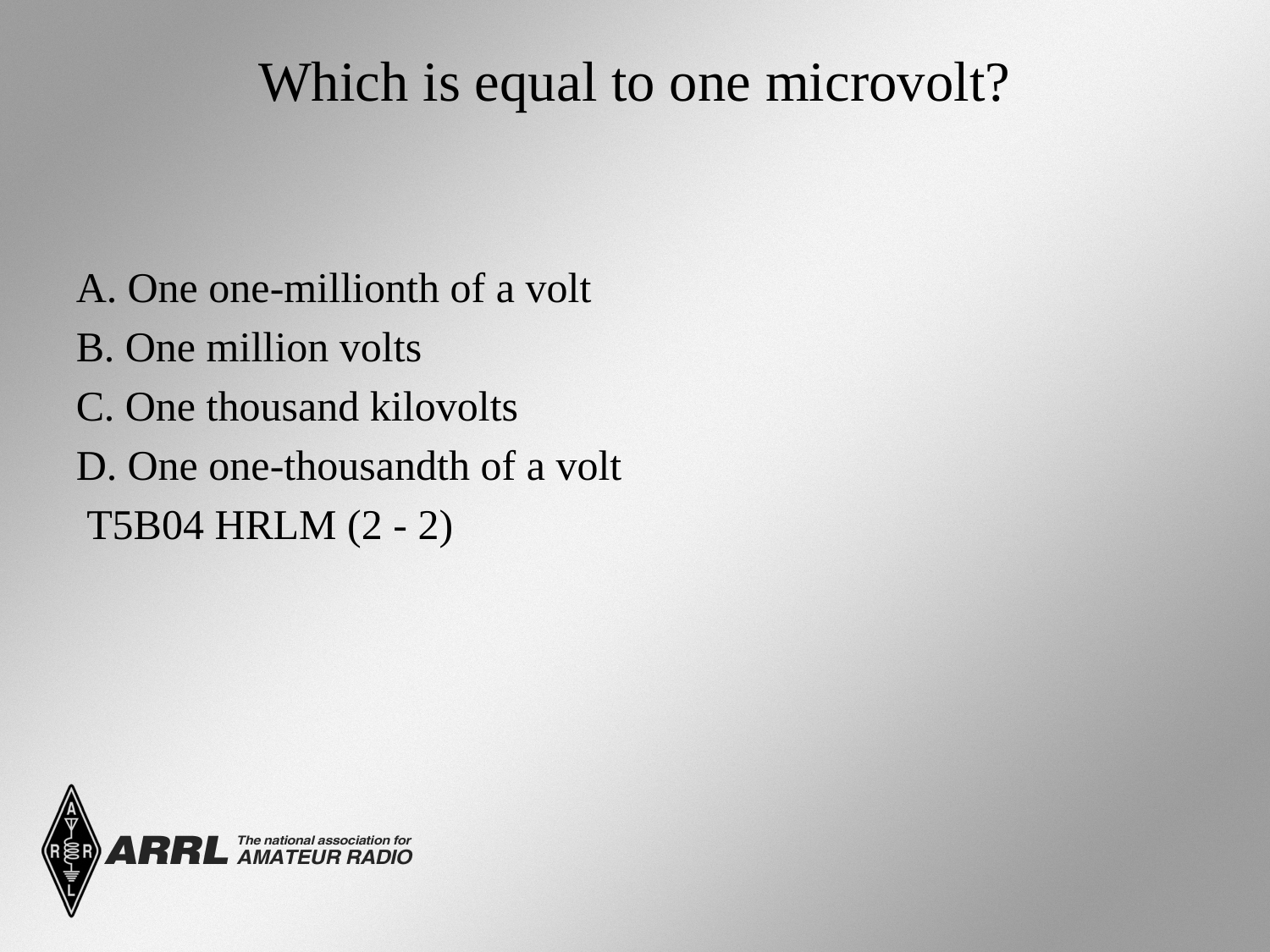

# Which is equal to one microvolt?
A. One one-millionth of a volt
B. One million volts
C. One thousand kilovolts
D. One one-thousandth of a volt
 T5B04 HRLM (2 - 2)